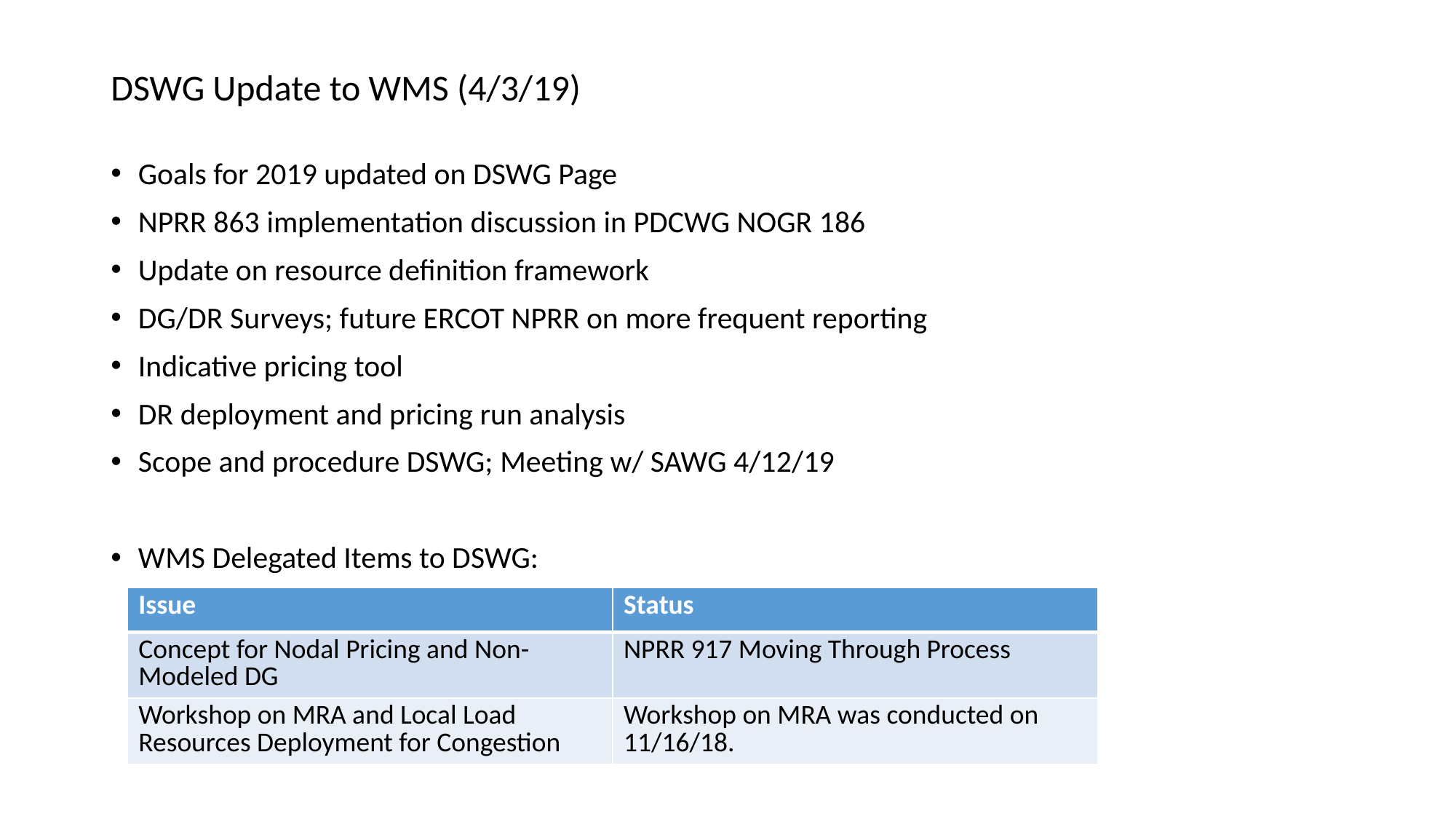

# DSWG Update to WMS (4/3/19)
Goals for 2019 updated on DSWG Page
NPRR 863 implementation discussion in PDCWG NOGR 186
Update on resource definition framework
DG/DR Surveys; future ERCOT NPRR on more frequent reporting
Indicative pricing tool
DR deployment and pricing run analysis
Scope and procedure DSWG; Meeting w/ SAWG 4/12/19

WMS Delegated Items to DSWG:
| Issue | Status |
| --- | --- |
| Concept for Nodal Pricing and Non-Modeled DG | NPRR 917 Moving Through Process |
| Workshop on MRA and Local Load Resources Deployment for Congestion | Workshop on MRA was conducted on 11/16/18. |